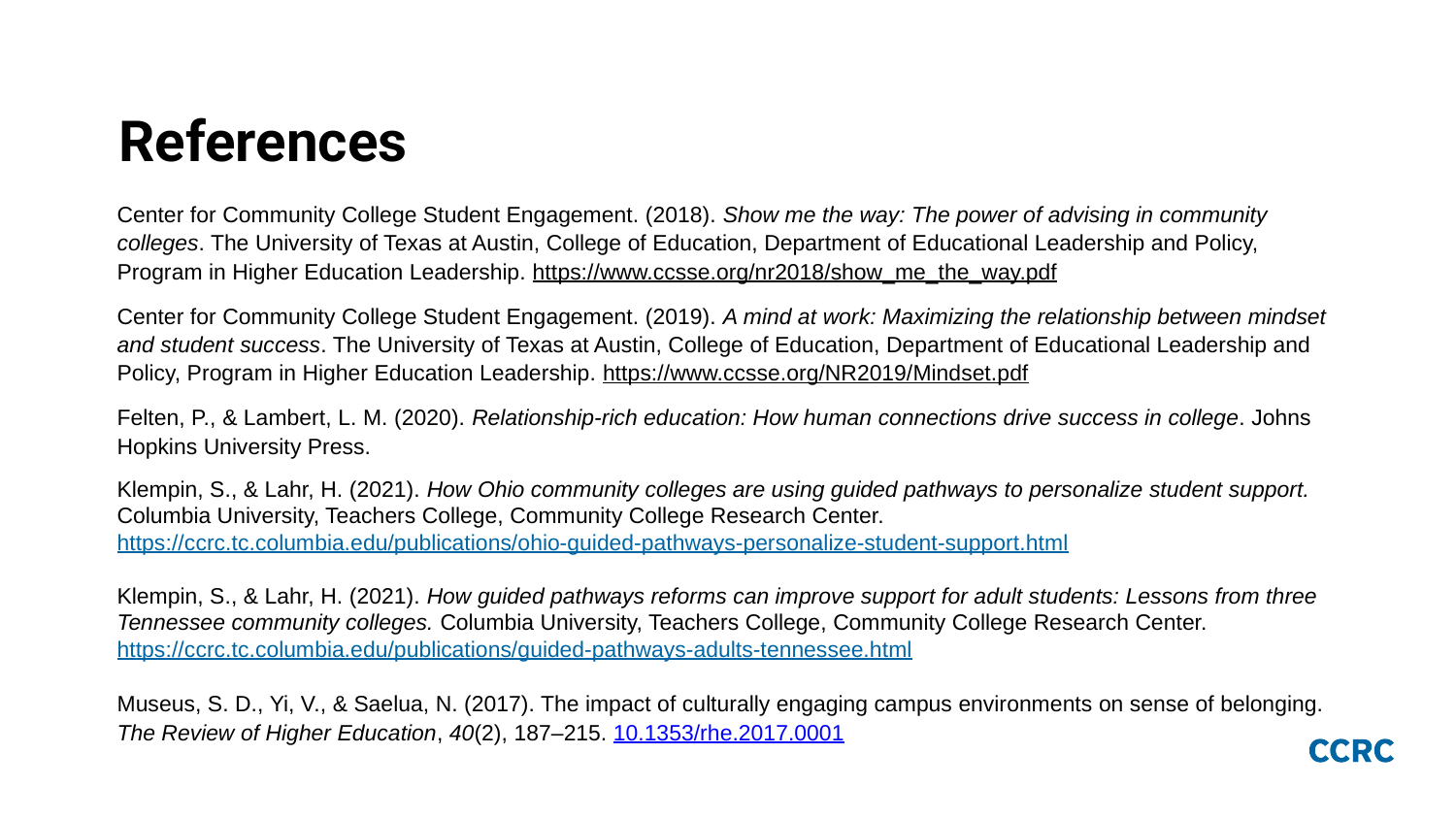

# References
Center for Community College Student Engagement. (2018). Show me the way: The power of advising in community colleges. The University of Texas at Austin, College of Education, Department of Educational Leadership and Policy, Program in Higher Education Leadership. https://www.ccsse.org/nr2018/show_me_the_way.pdf
Center for Community College Student Engagement. (2019). A mind at work: Maximizing the relationship between mindset and student success. The University of Texas at Austin, College of Education, Department of Educational Leadership and Policy, Program in Higher Education Leadership. https://www.ccsse.org/NR2019/Mindset.pdf
Felten, P., & Lambert, L. M. (2020). Relationship-rich education: How human connections drive success in college. Johns Hopkins University Press.
Klempin, S., & Lahr, H. (2021). How Ohio community colleges are using guided pathways to personalize student support. Columbia University, Teachers College, Community College Research Center. https://ccrc.tc.columbia.edu/publications/ohio-guided-pathways-personalize-student-support.html

Klempin, S., & Lahr, H. (2021). How guided pathways reforms can improve support for adult students: Lessons from three Tennessee community colleges. Columbia University, Teachers College, Community College Research Center. https://ccrc.tc.columbia.edu/publications/guided-pathways-adults-tennessee.html

Museus, S. D., Yi, V., & Saelua, N. (2017). The impact of culturally engaging campus environments on sense of belonging. The Review of Higher Education, 40(2), 187–215. 10.1353/rhe.2017.0001